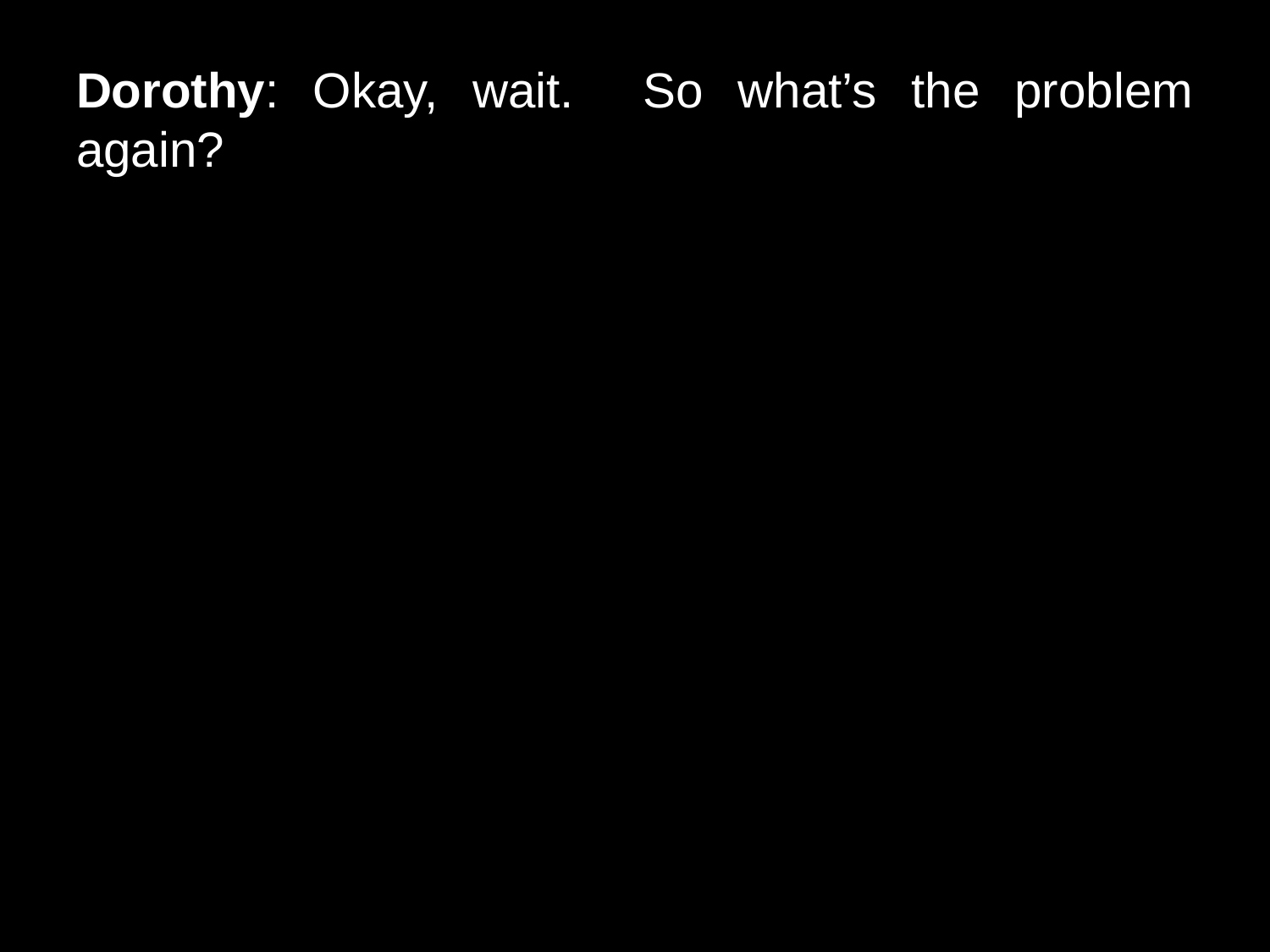

# Dorothy: Okay, wait.  So what’s the problem again?